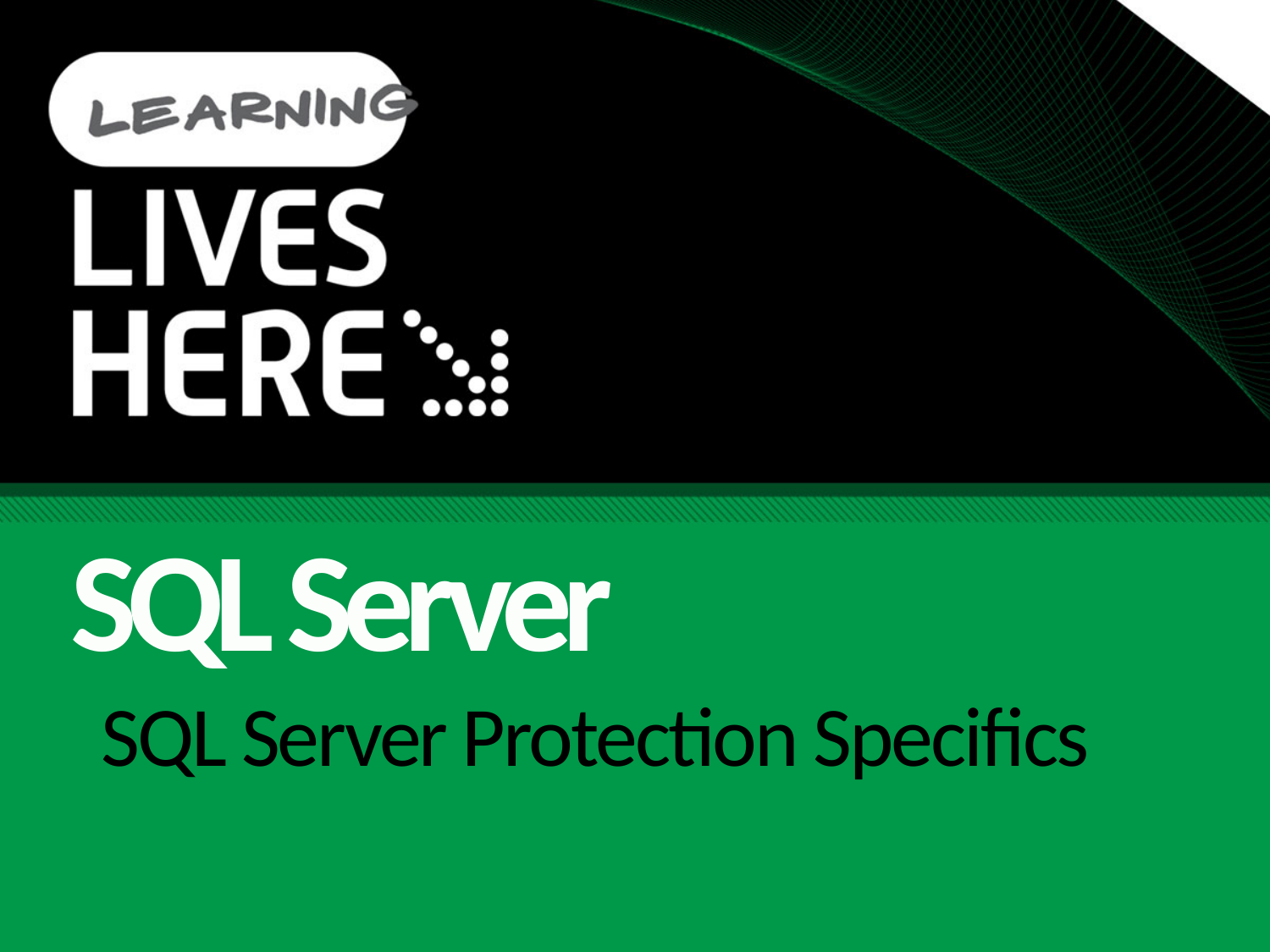

SQL Server
# SQL Server Protection Specifics